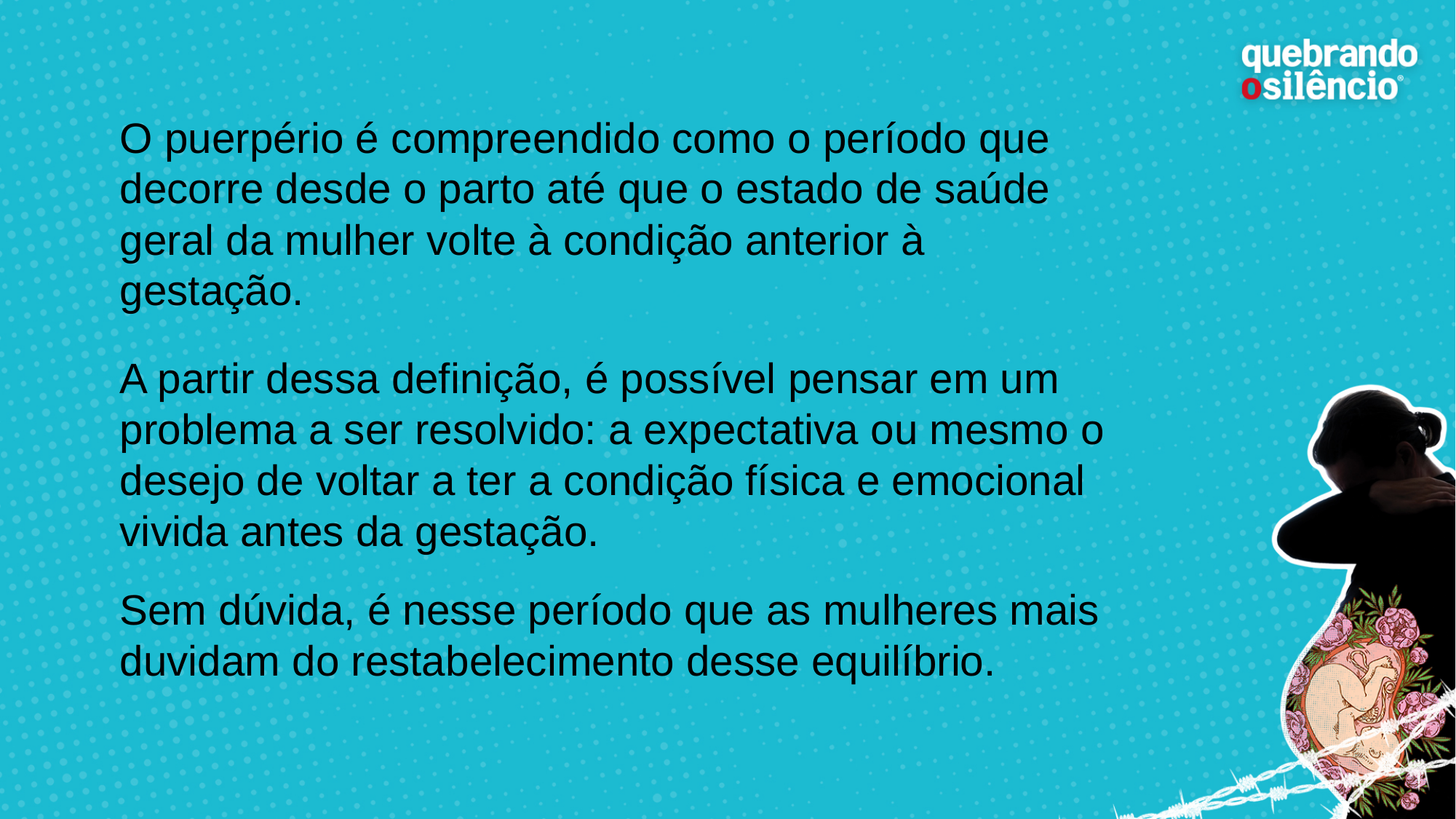

# O puerpério é compreendido como o período que decorre desde o parto até que o estado de saúde geral da mulher volte à condição anterior à gestação.
A partir dessa definição, é possível pensar em um problema a ser resolvido: a expectativa ou mesmo o desejo de voltar a ter a condição física e emocional vivida antes da gestação.
Sem dúvida, é nesse período que as mulheres mais duvidam do restabelecimento desse equilíbrio.